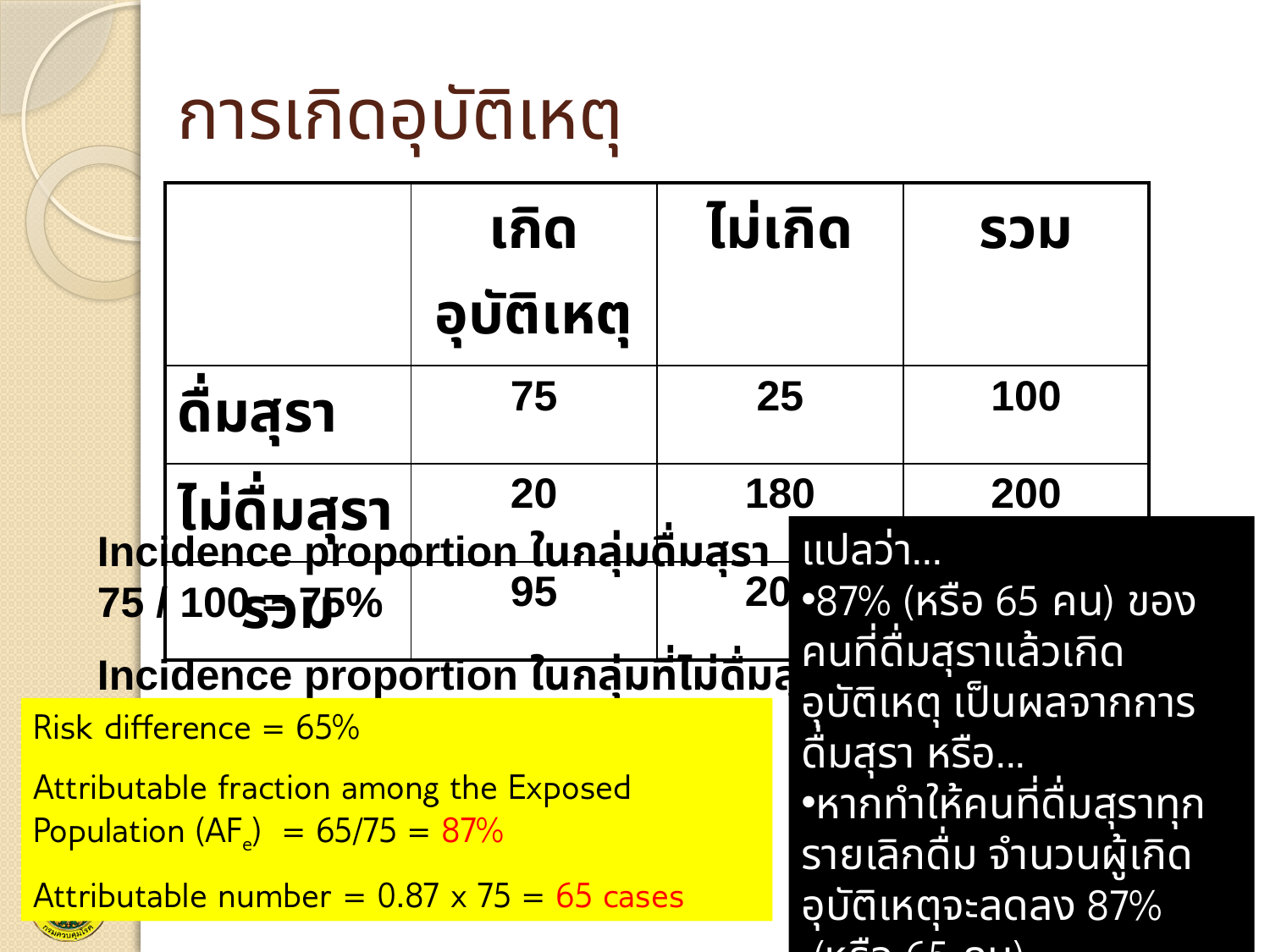

# การเกิดอุบัติเหตุ
|  | เกิดอุบัติเหตุ | ไม่เกิด | รวม |
| --- | --- | --- | --- |
| ดื่มสุรา | 75 | 25 | 100 |
| ไม่ดื่มสุรา | 20 | 180 | 200 |
| รวม | 95 | 205 | 300 |
แปลว่า...
87% (หรือ 65 คน) ของคนที่ดื่มสุราแล้วเกิดอุบัติเหตุ เป็นผลจากการดื่มสุรา หรือ...
หากทำให้คนที่ดื่มสุราทุกรายเลิกดื่ม จำนวนผู้เกิดอุบัติเหตุจะลดลง 87% (หรือ 65 คน)
Incidence proportion ในกลุ่มดื่มสุรา   = 75 / 100 = 75%
Incidence proportion ในกลุ่มที่ไม่ดื่มสุรา = 20 / 200 = 10%
Risk difference = 65%
Attributable fraction among the Exposed Population (AFe)  = 65/75 = 87%
Attributable number = 0.87 x 75 = 65 cases
14